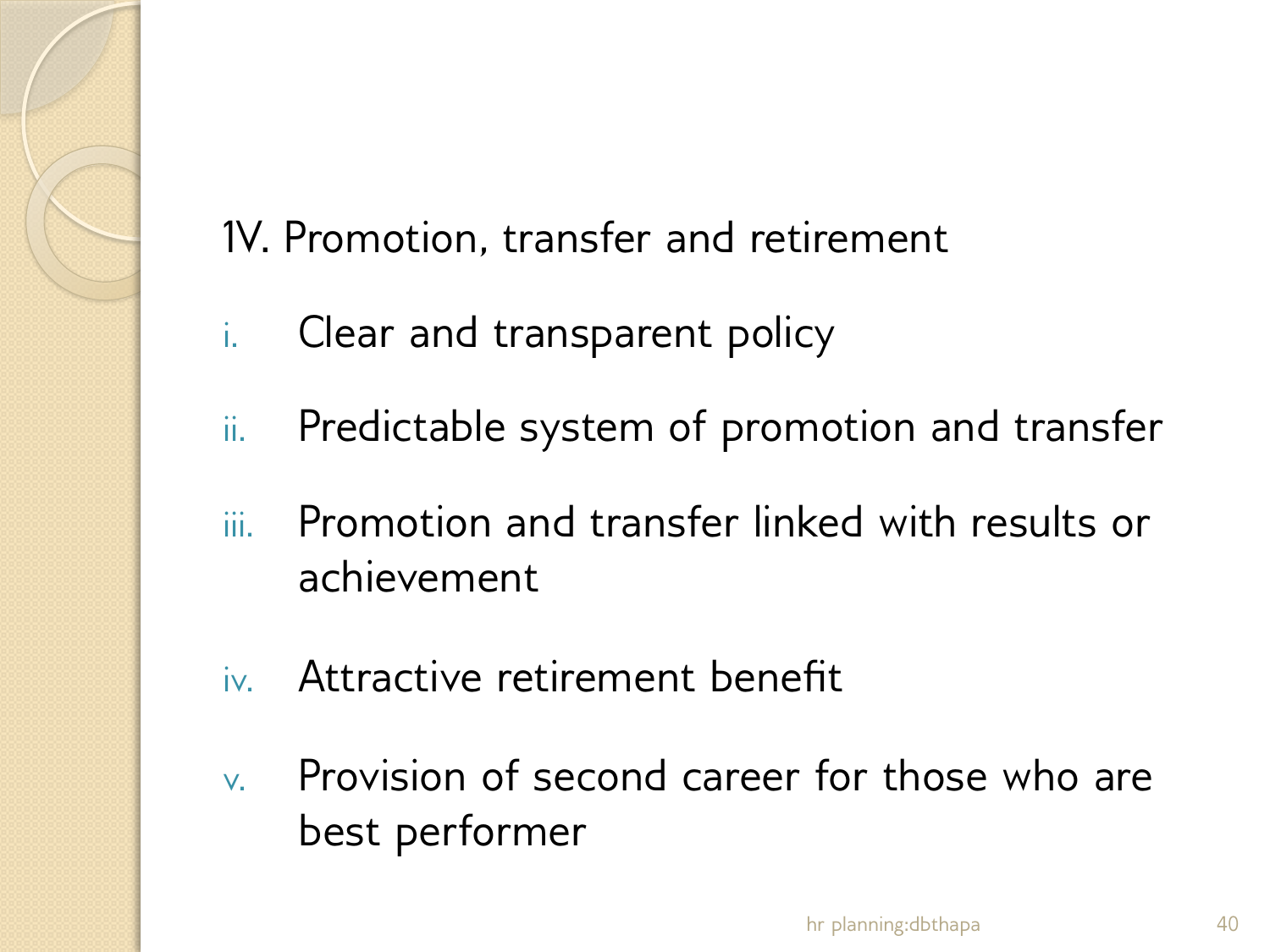

#
1V. Promotion, transfer and retirement

Clear and transparent policy

Predictable system of promotion and transfer

Promotion and transfer linked with results or achievement

Attractive retirement benefit

Provision of second career for those who are best performer
hr planning:dbthapa
40